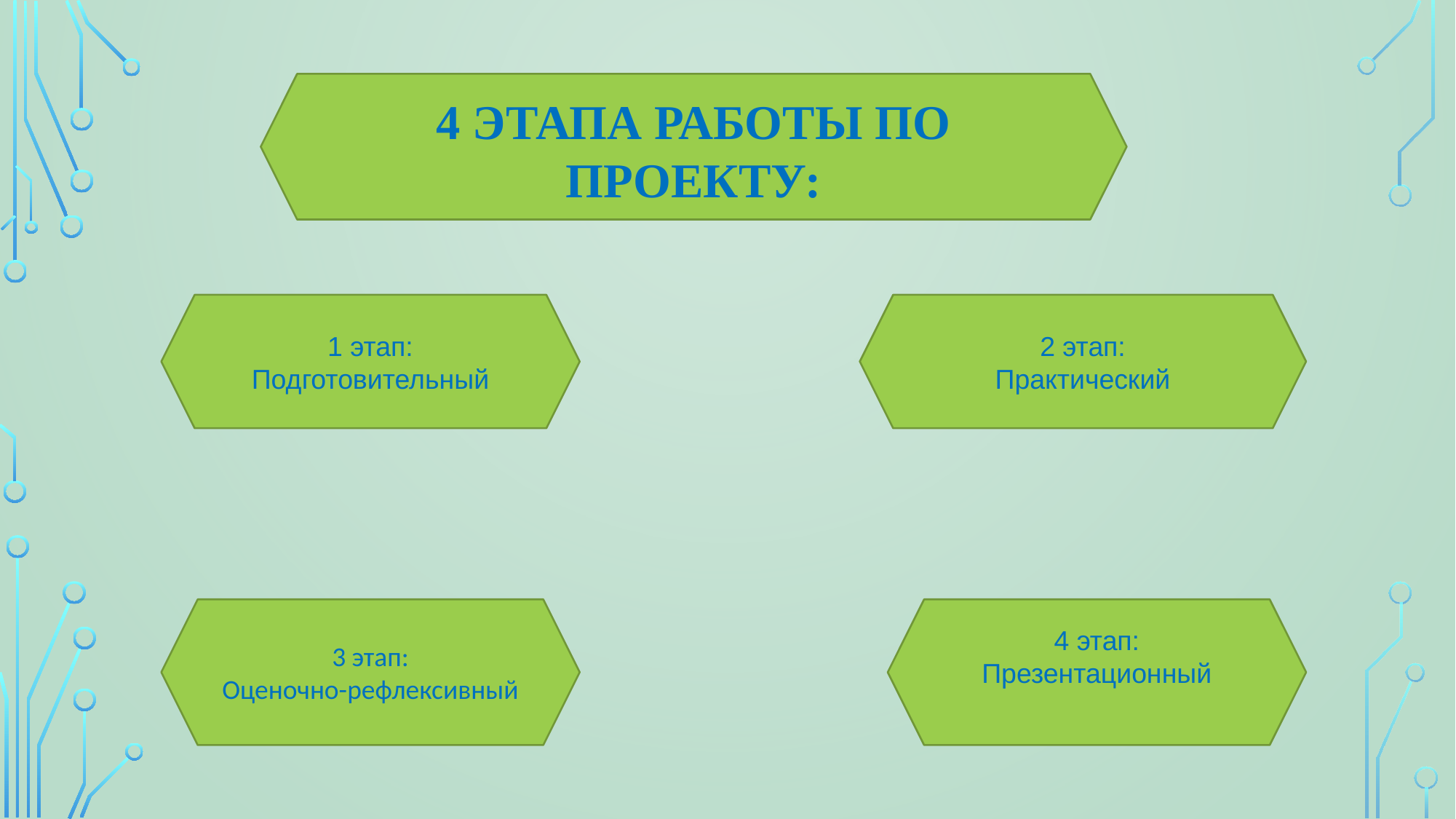

#

4 этапа работы по проекту:
1 этап:
Подготовительный
2 этап:
Практический
3 этап:
Оценочно-рефлексивный
4 этап:
Презентационный